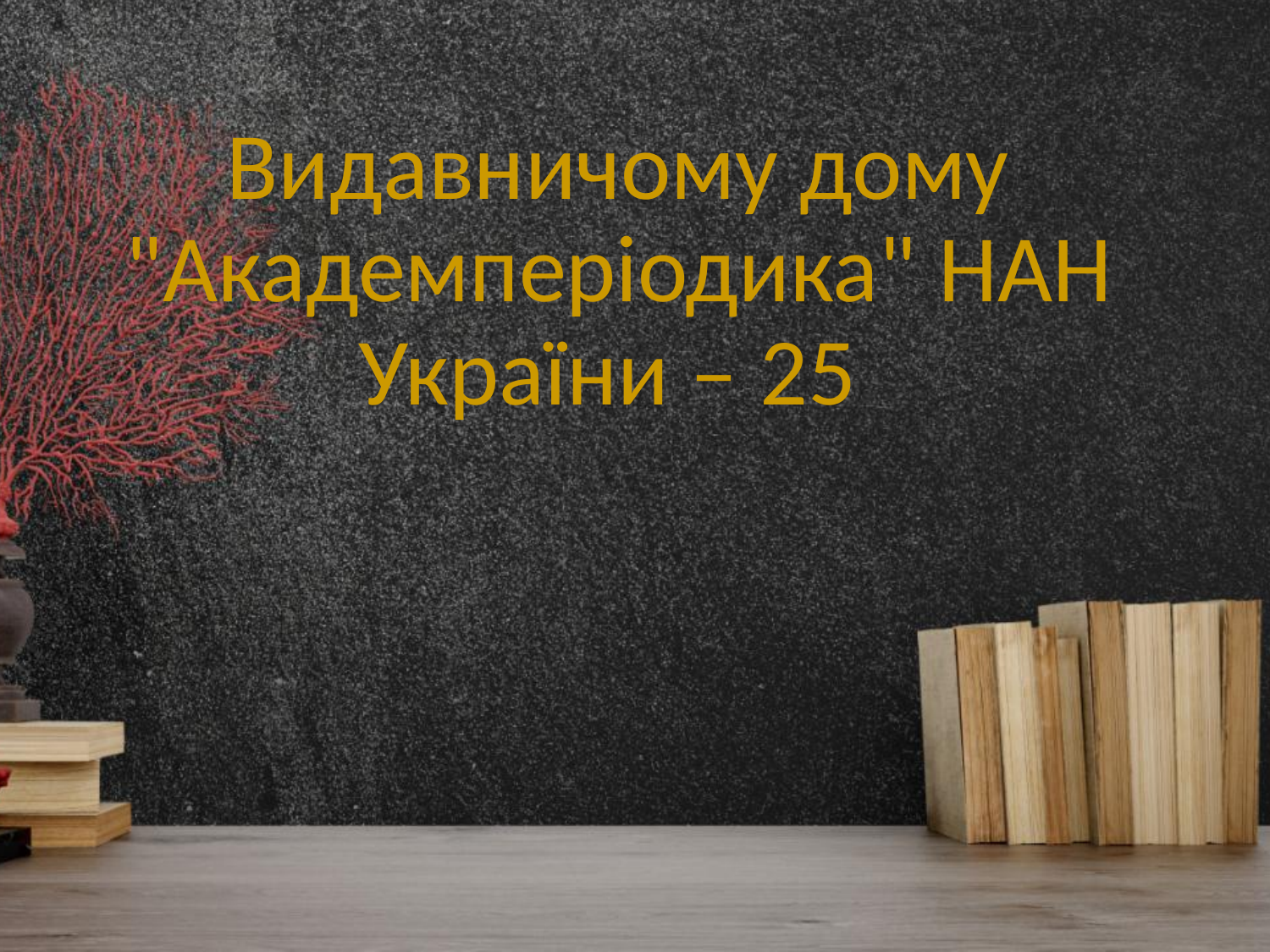

# Видавничому дому "Академперіодика" НАН України – 25